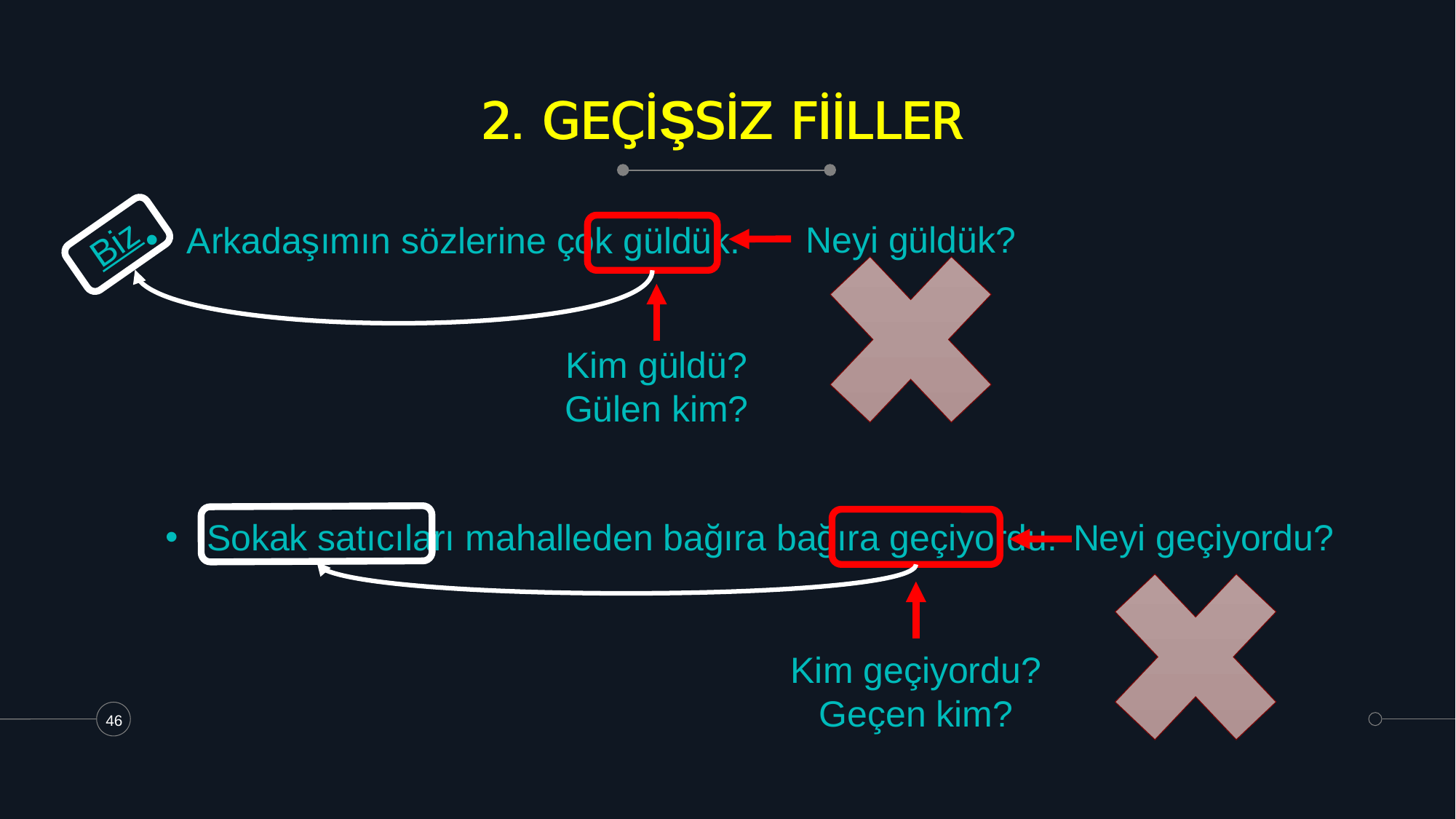

# 2. GEÇİŞSİZ FİİLLER
Neyi güldük?
Arkadaşımın sözlerine çok güldük.

Biz

Kim güldü?
Gülen kim?

Neyi geçiyordu?

Sokak satıcıları mahalleden bağıra bağıra geçiyordu.

Kim geçiyordu?
Geçen kim?
46